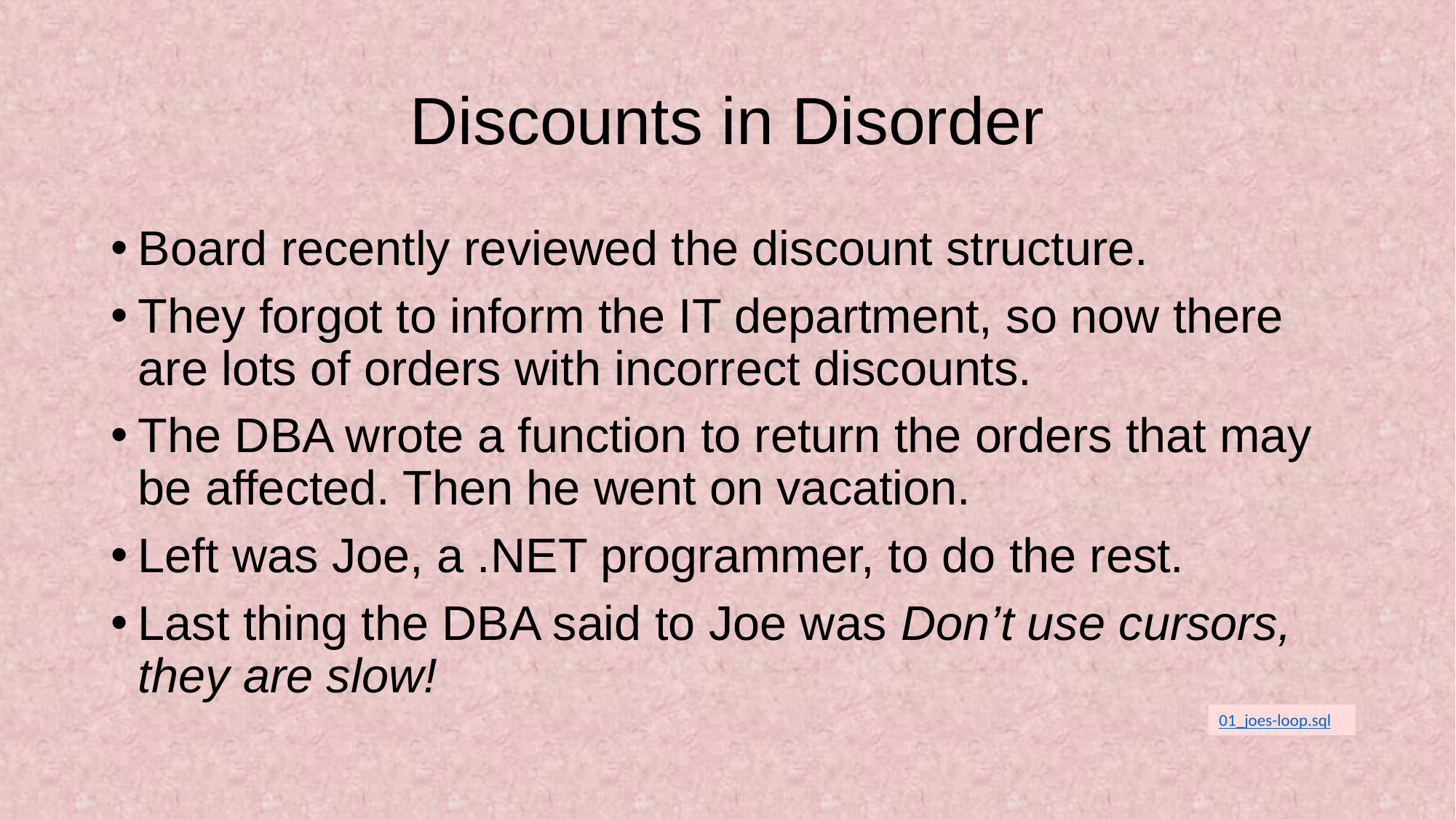

# Discounts in Disorder
Board recently reviewed the discount structure.
They forgot to inform the IT department, so now there are lots of orders with incorrect discounts.
The DBA wrote a function to return the orders that may be affected. Then he went on vacation.
Left was Joe, a .NET programmer, to do the rest.
Last thing the DBA said to Joe was Don’t use cursors, they are slow!
01_joes-loop.sql